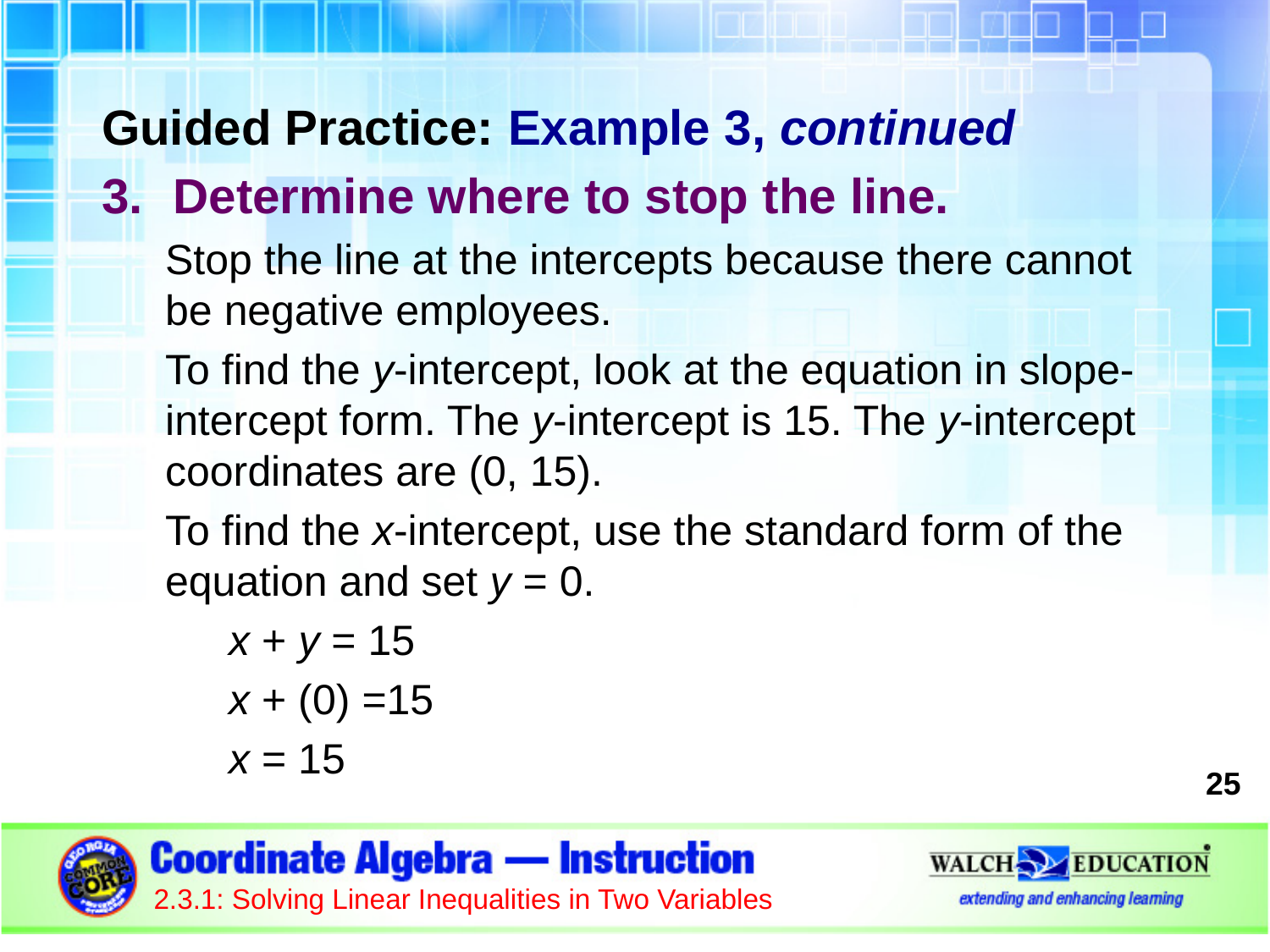

Guided Practice: Example 3, continued
Determine where to stop the line.
Stop the line at the intercepts because there cannot be negative employees.
To find the y-intercept, look at the equation in slope-intercept form. The y-intercept is 15. The y-intercept coordinates are (0, 15).
To find the x-intercept, use the standard form of the equation and set y = 0.
x + y = 15
x + (0) =15
x = 15
25
2.3.1: Solving Linear Inequalities in Two Variables